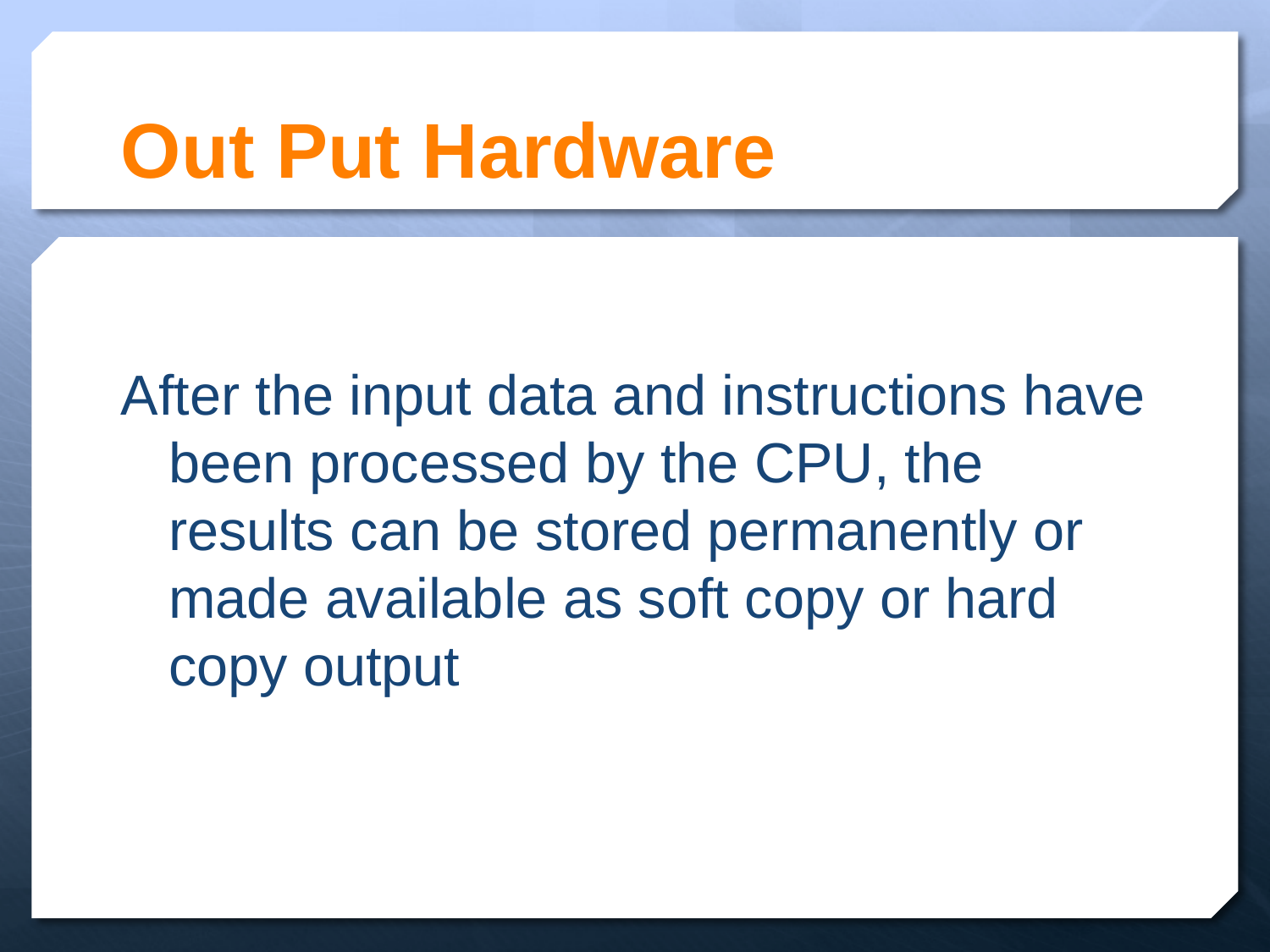

# Out Put Hardware

After the input data and instructions have been processed by the CPU, the results can be stored permanently or made available as soft copy or hard copy output